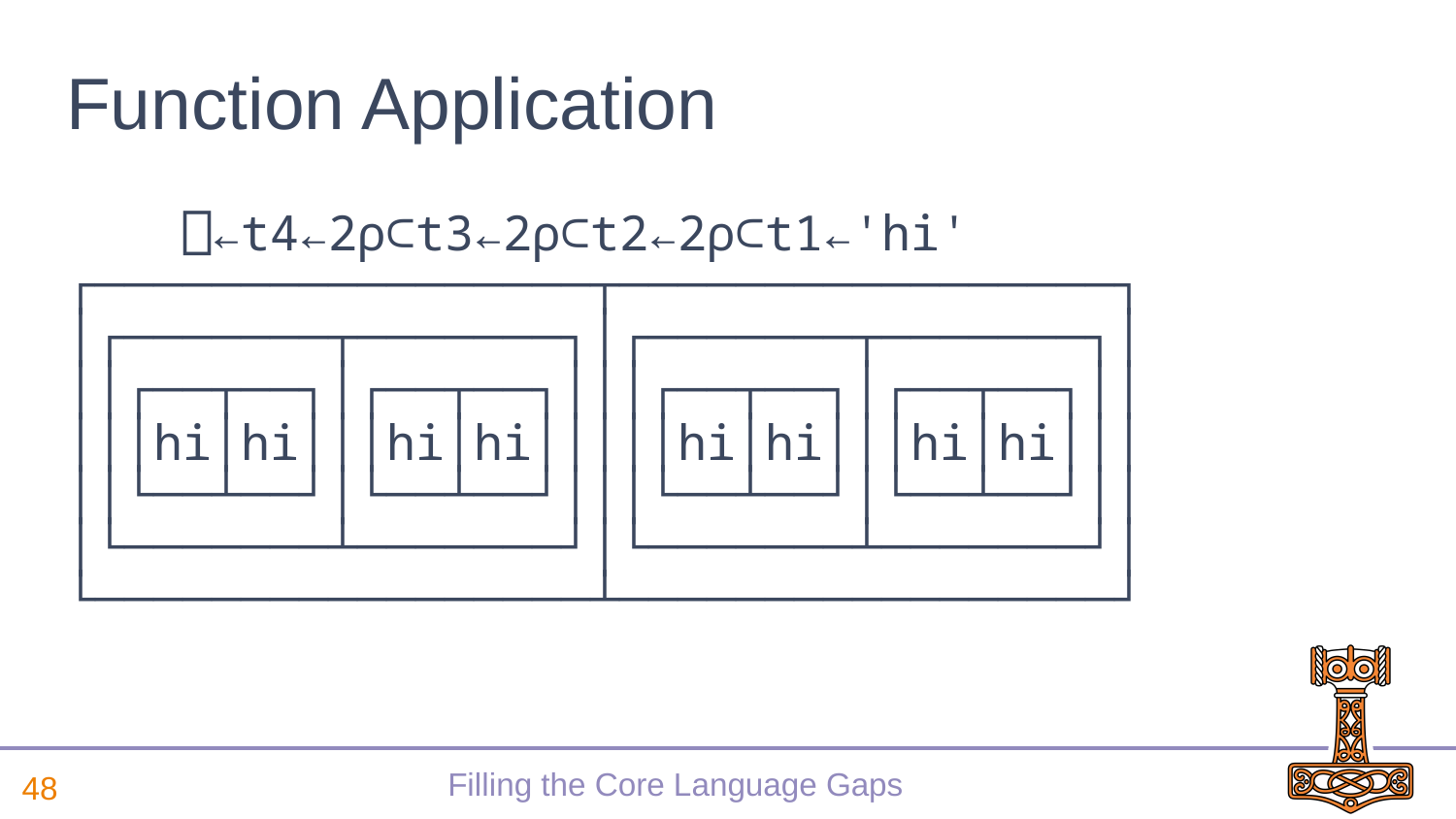

# Function Application
    ⎕←t4←2⍴⊂t3←2⍴⊂t2←2⍴⊂t1←'hi'
┌─────────────────┬─────────────────┐
│┌───────┬───────┐│┌───────┬───────┐│
││┌──┬──┐│┌──┬──┐│││┌──┬──┐│┌──┬──┐││
│││hi│hi│││hi│hi│││││hi│hi│││hi│hi│││
││└──┴──┘│└──┴──┘│││└──┴──┘│└──┴──┘││
│└───────┴───────┘│└───────┴───────┘│
└─────────────────┴─────────────────┘